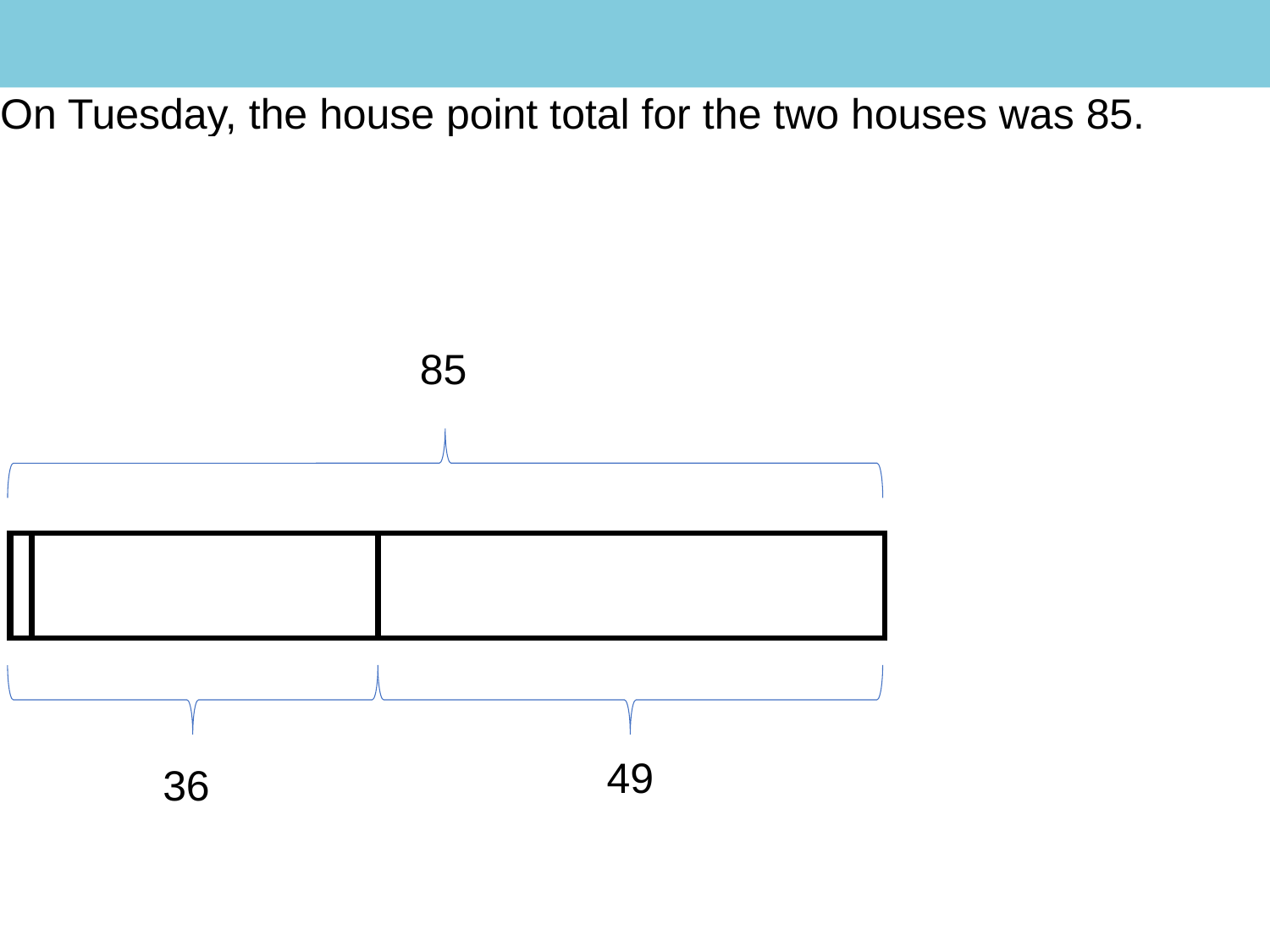

On Tuesday, the house point total for the two houses was 85.  Hufflepuff had 36 house points and Slytherin had 49 house points.  On Wednesday, the total decreased by 3 points, Slytherin’s points stayed the same.  What happened to Hufflepuff’s points?

85

49
36